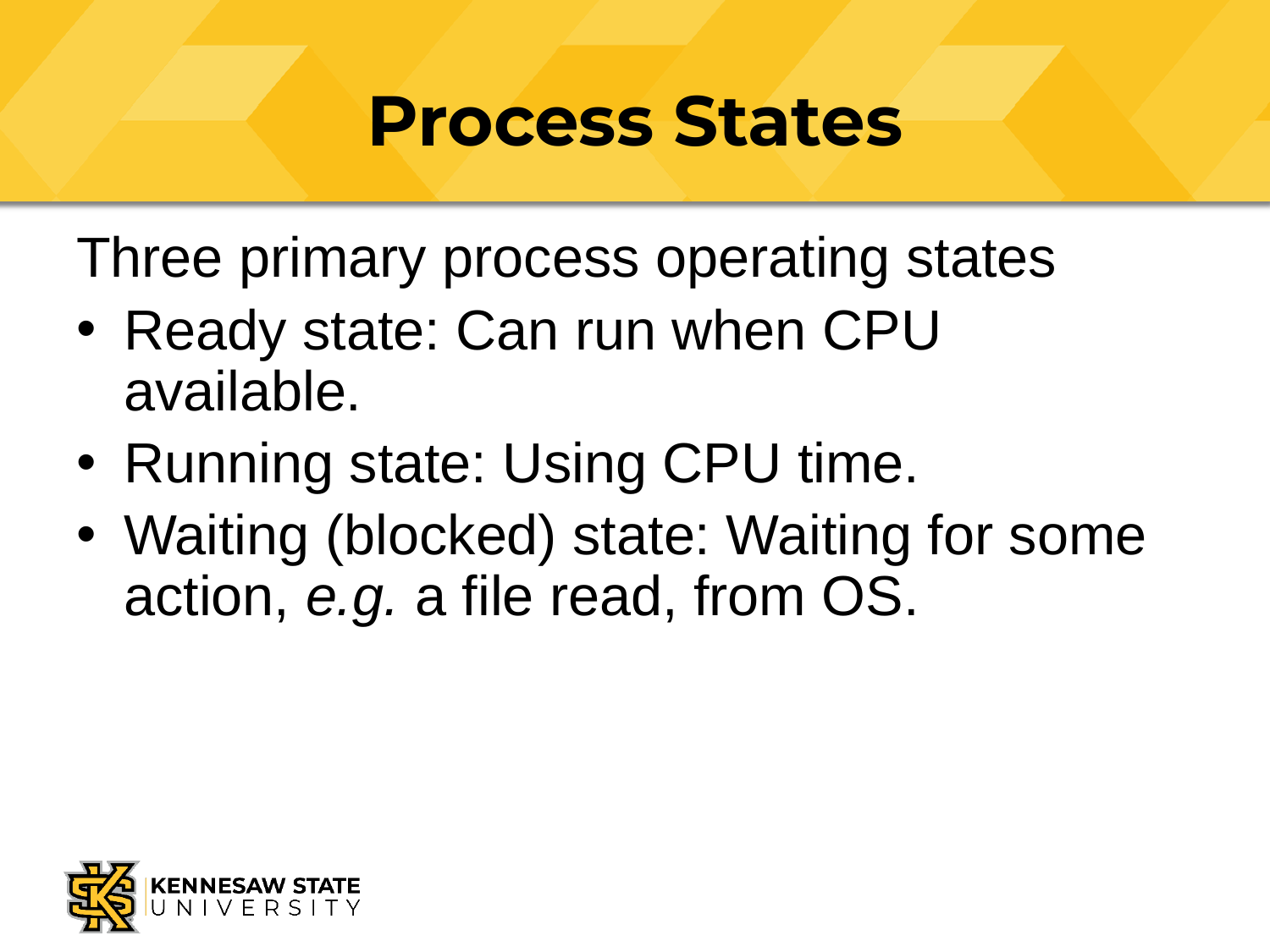

# Process States
Three primary process operating states
Ready state: Can run when CPU available.
Running state: Using CPU time.
Waiting (blocked) state: Waiting for some action, e.g. a file read, from OS.